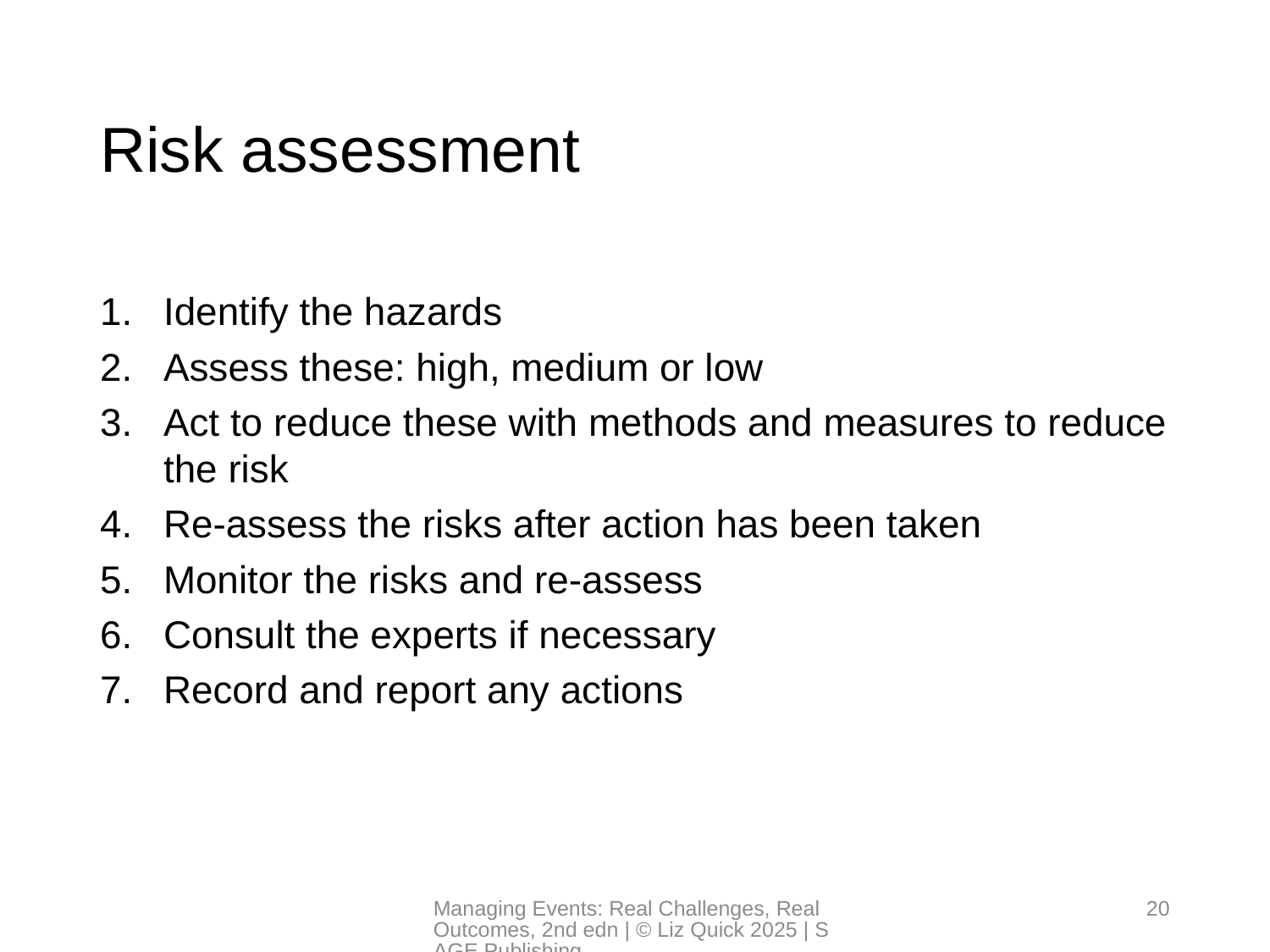

# Risk assessment
Identify the hazards
Assess these: high, medium or low
Act to reduce these with methods and measures to reduce the risk
Re-assess the risks after action has been taken
Monitor the risks and re-assess
Consult the experts if necessary
Record and report any actions
Managing Events: Real Challenges, Real Outcomes, 2nd edn | © Liz Quick 2025 | SAGE Publishing
20